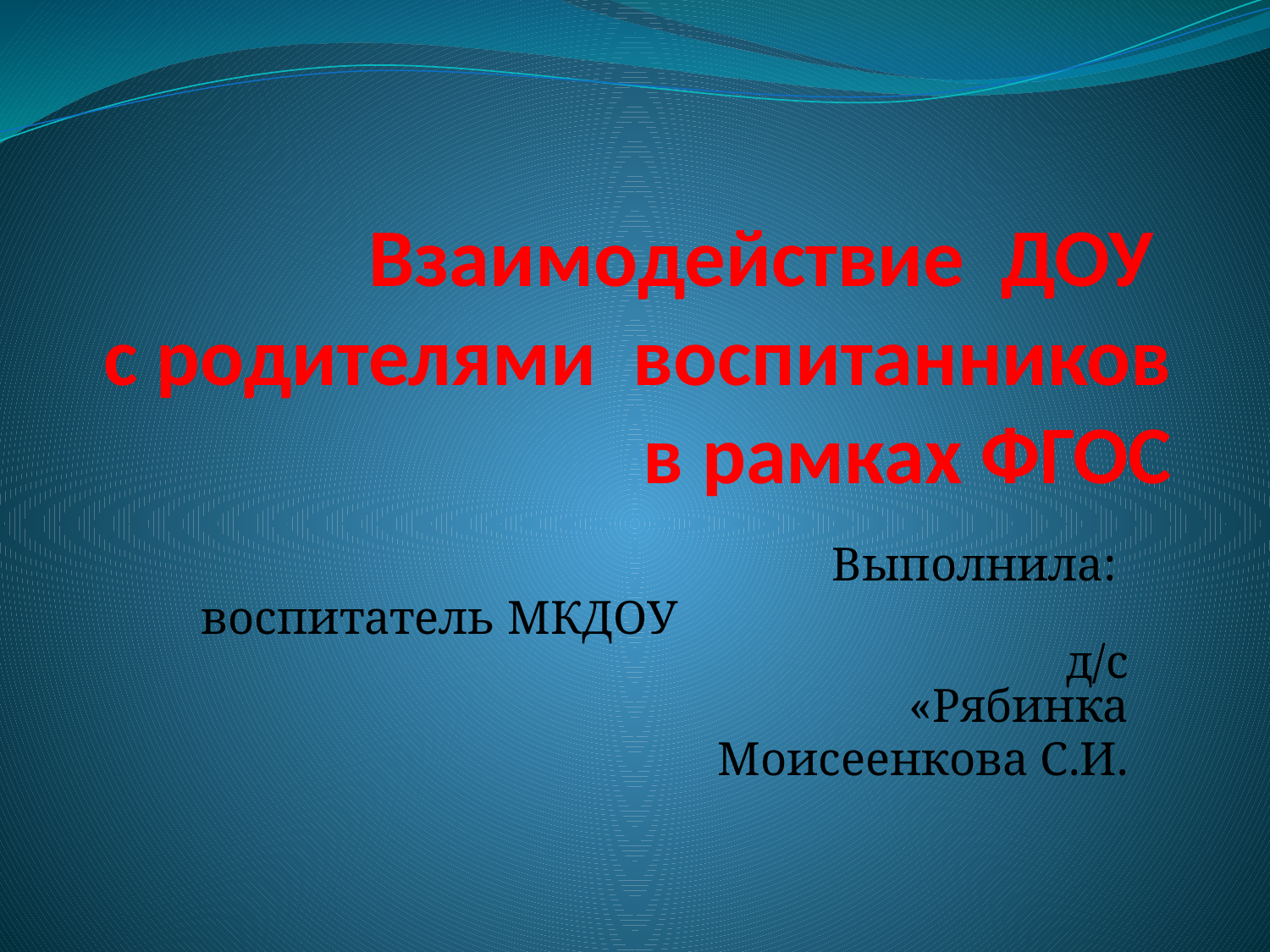

# Взаимодействие  ДОУ с родителями  воспитанников в рамках ФГОС
Выполнила:
воспитатель МКДОУ                                                                                                                д/с «Рябинка
Моисеенкова С.И.